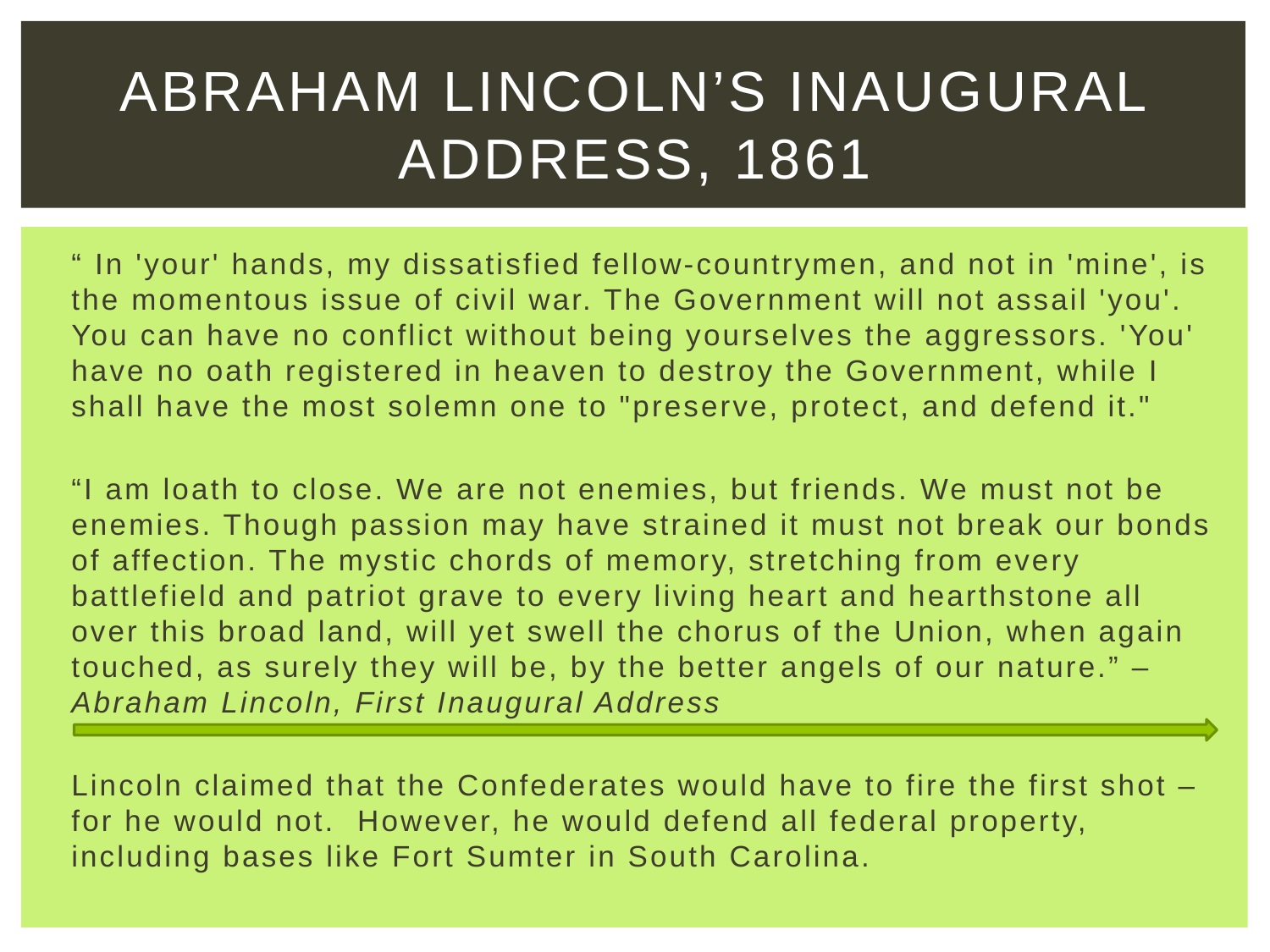

# Abraham Lincoln’s Inaugural address, 1861
“ In 'your' hands, my dissatisfied fellow-countrymen, and not in 'mine', is the momentous issue of civil war. The Government will not assail 'you'. You can have no conflict without being yourselves the aggressors. 'You' have no oath registered in heaven to destroy the Government, while I shall have the most solemn one to "preserve, protect, and defend it."

“I am loath to close. We are not enemies, but friends. We must not be enemies. Though passion may have strained it must not break our bonds of affection. The mystic chords of memory, stretching from every battlefield and patriot grave to every living heart and hearthstone all over this broad land, will yet swell the chorus of the Union, when again touched, as surely they will be, by the better angels of our nature.” – Abraham Lincoln, First Inaugural Address

Lincoln claimed that the Confederates would have to fire the first shot – for he would not.  However, he would defend all federal property, including bases like Fort Sumter in South Carolina.